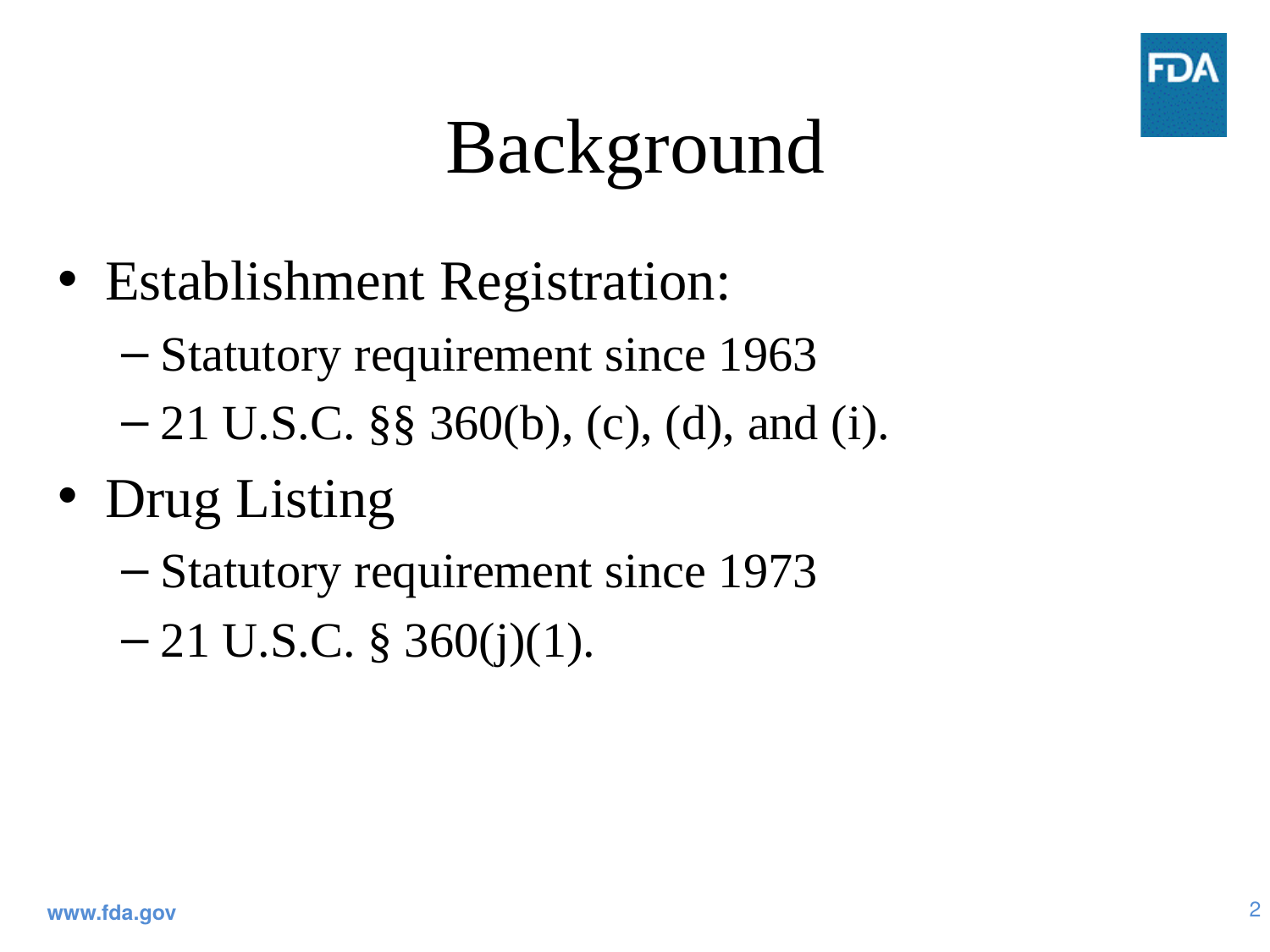

# Background
Establishment Registration:
Statutory requirement since 1963
21 U.S.C. §§ 360(b), (c), (d), and (i).
Drug Listing
Statutory requirement since 1973
21 U.S.C. § 360(j)(1).

www.fda.gov